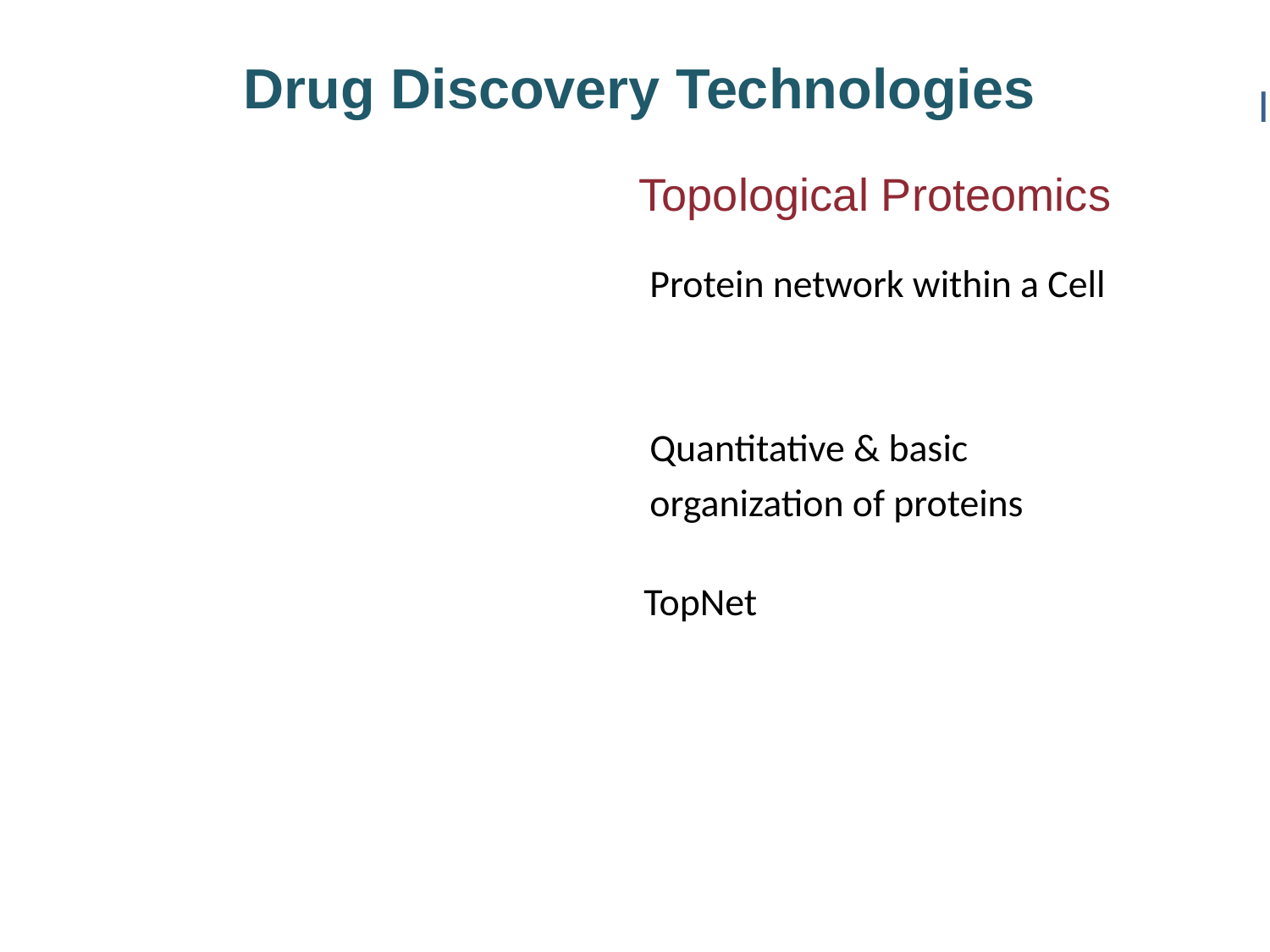

Drug Discovery Technologies
I
Topological Proteomics
Protein network within a Cell
Quantitative & basic organization of proteins
TopNet